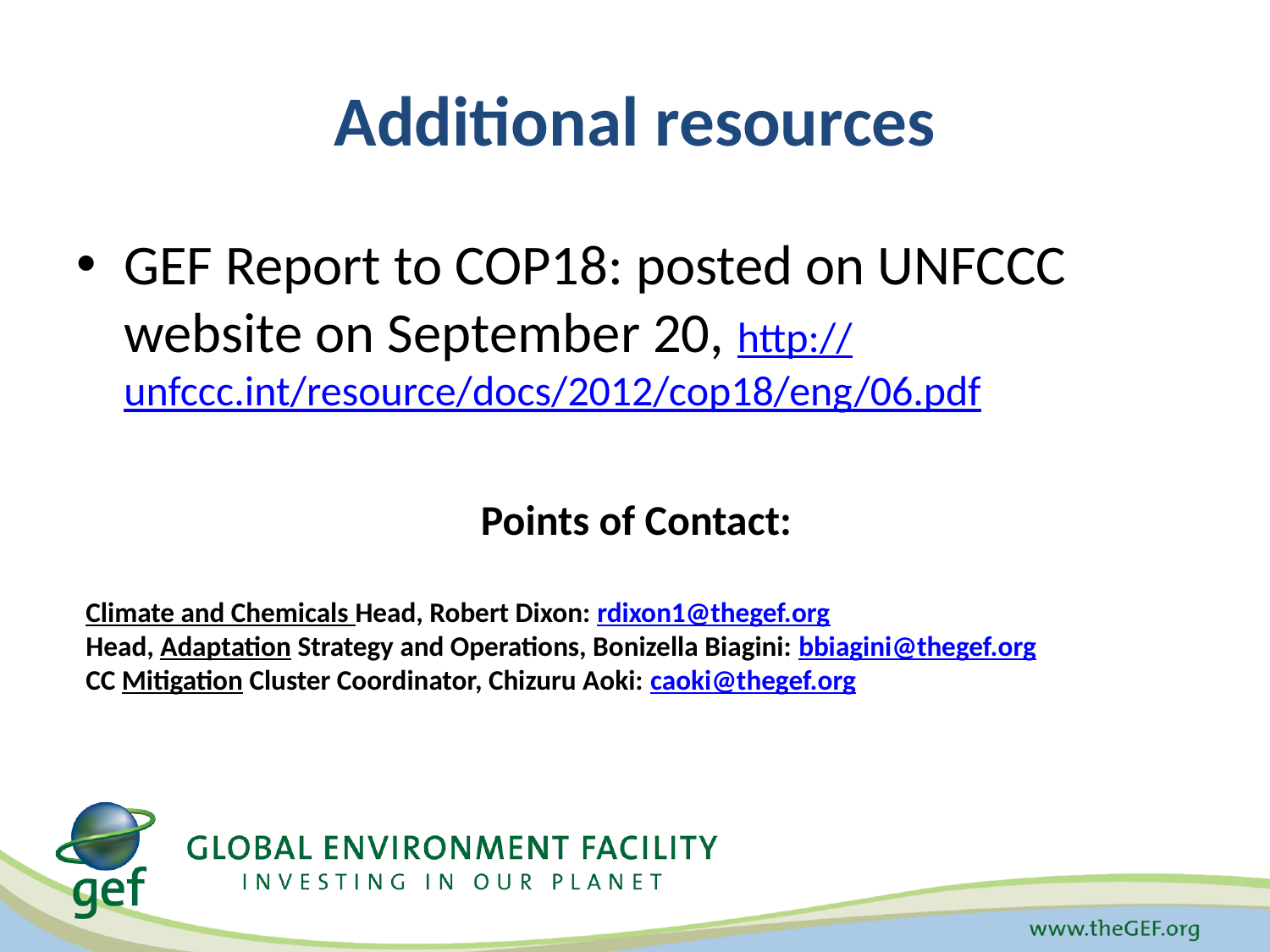

# Additional resources
GEF Report to COP18: posted on UNFCCC website on September 20, http://unfccc.int/resource/docs/2012/cop18/eng/06.pdf
Points of Contact:

Climate and Chemicals Head, Robert Dixon: rdixon1@thegef.org
Head, Adaptation Strategy and Operations, Bonizella Biagini: bbiagini@thegef.org
CC Mitigation Cluster Coordinator, Chizuru Aoki: caoki@thegef.org